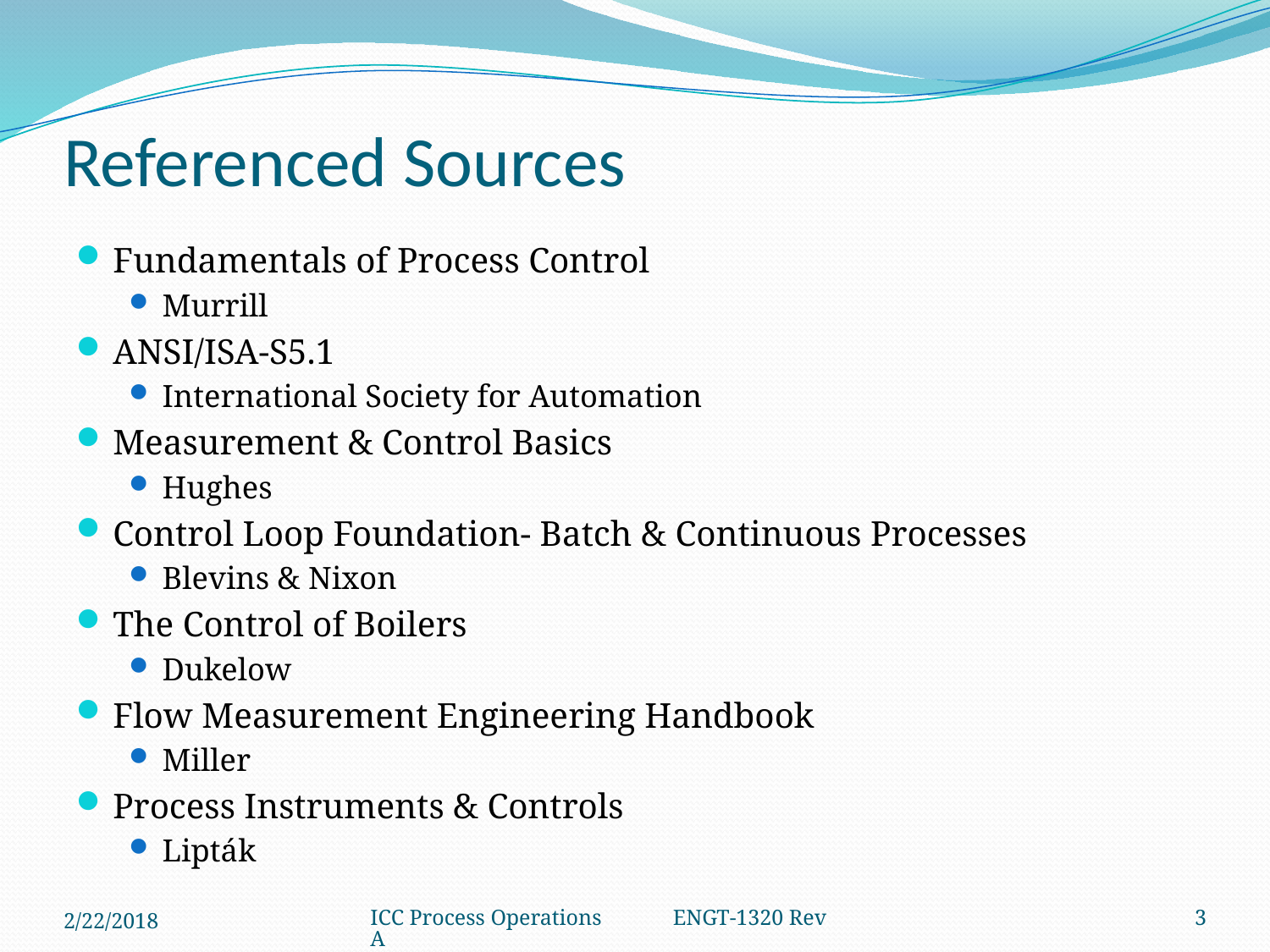

# Referenced Sources
Fundamentals of Process Control
Murrill
ANSI/ISA-S5.1
International Society for Automation
Measurement & Control Basics
Hughes
Control Loop Foundation- Batch & Continuous Processes
Blevins & Nixon
The Control of Boilers
Dukelow
Flow Measurement Engineering Handbook
Miller
Process Instruments & Controls
Lipták

2/22/2018
ICC Process Operations             ENGT-1320 Rev A
3